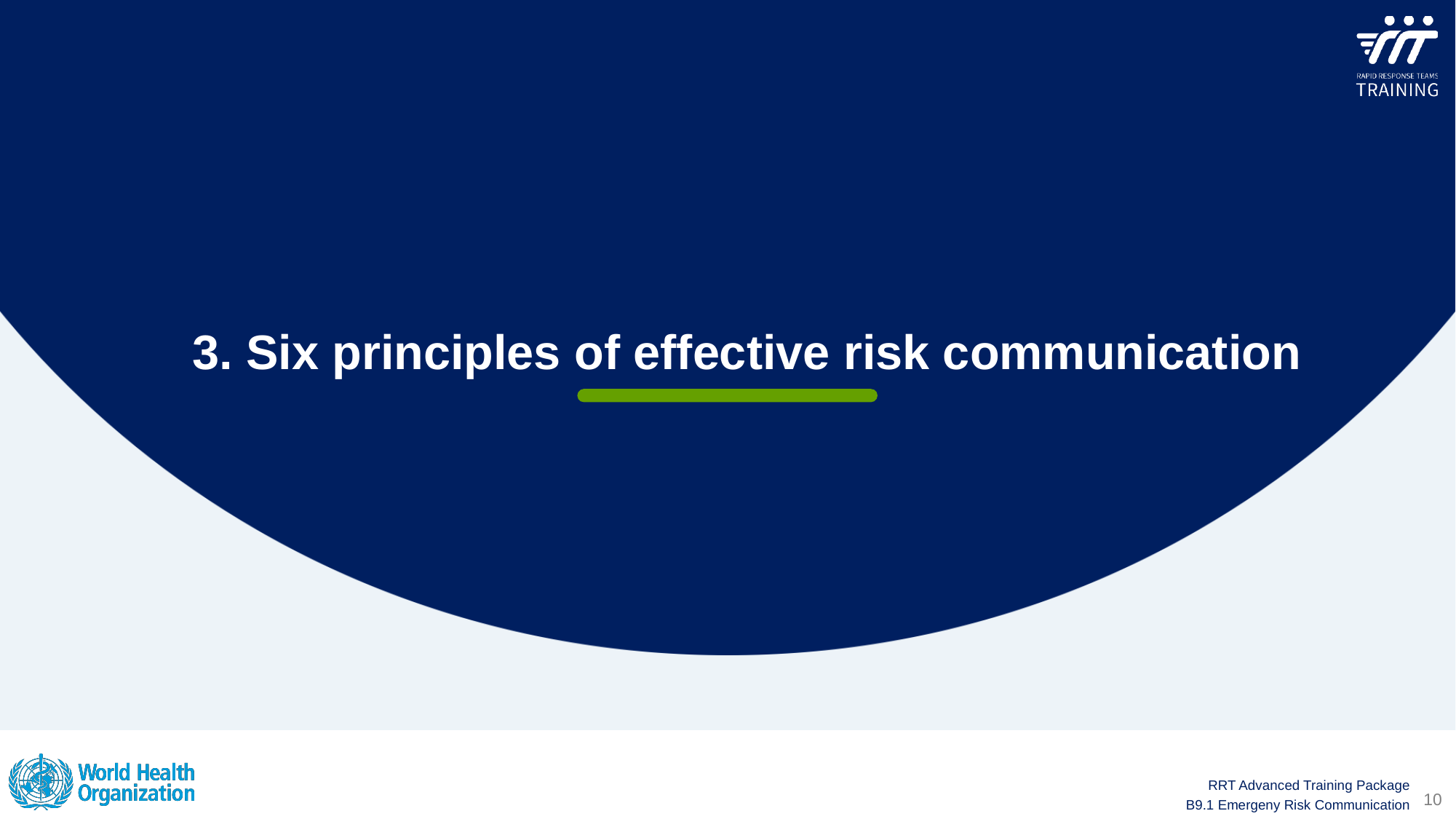

3. Six principles of effective risk communication